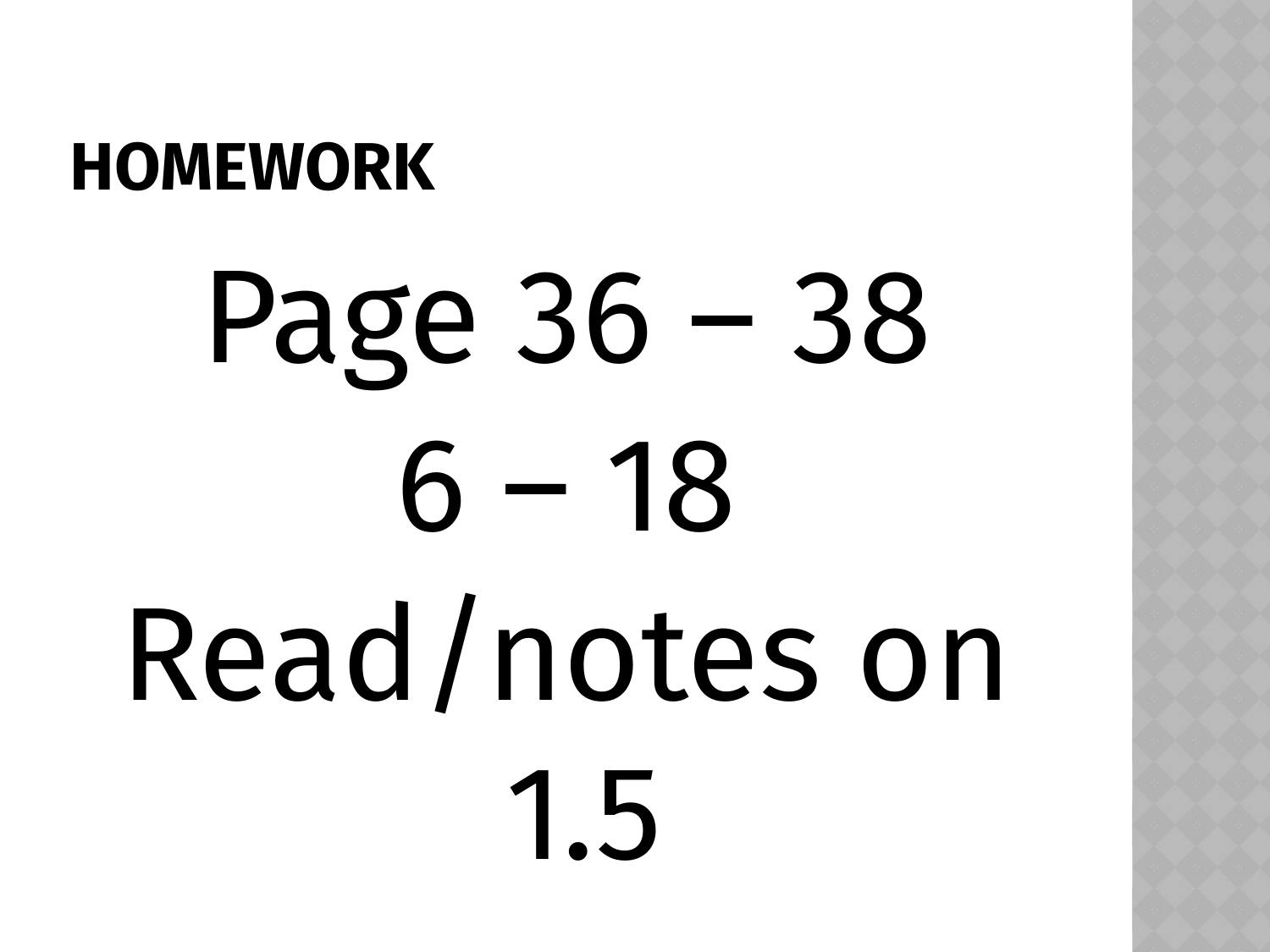

# Homework
Page 36 – 38
6 – 18
Read/notes on 1.5